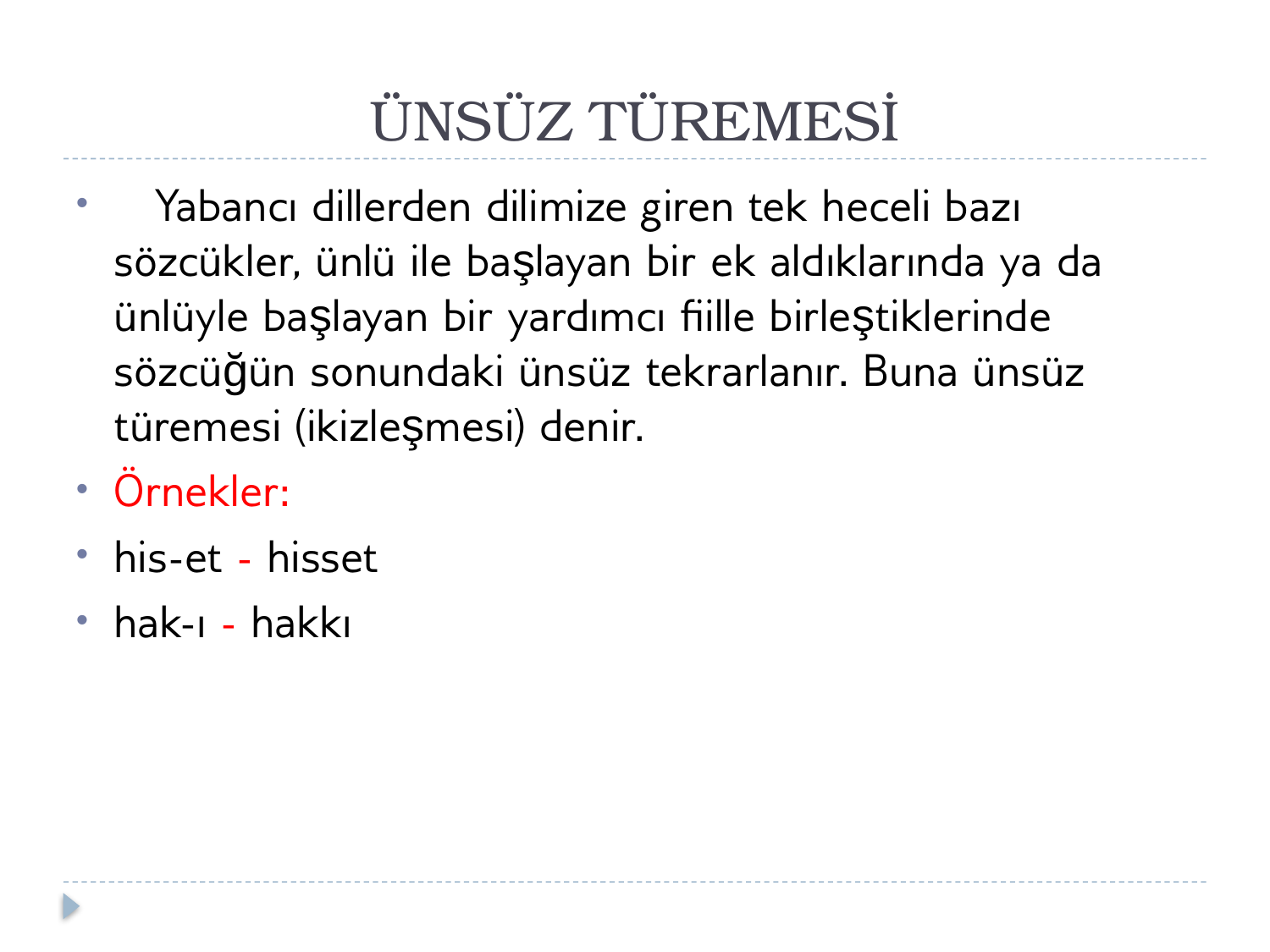

# ÜNSÜZ TÜREMESİ
   Yabancı dillerden dilimize giren tek heceli bazı sözcükler, ünlü ile başlayan bir ek aldıklarında ya da ünlüyle başlayan bir yardımcı fiille birleştiklerinde sözcüğün sonundaki ünsüz tekrarlanır. Buna ünsüz türemesi (ikizleşmesi) denir.
Örnekler:
his-et - hisset
hak-ı - hakkı